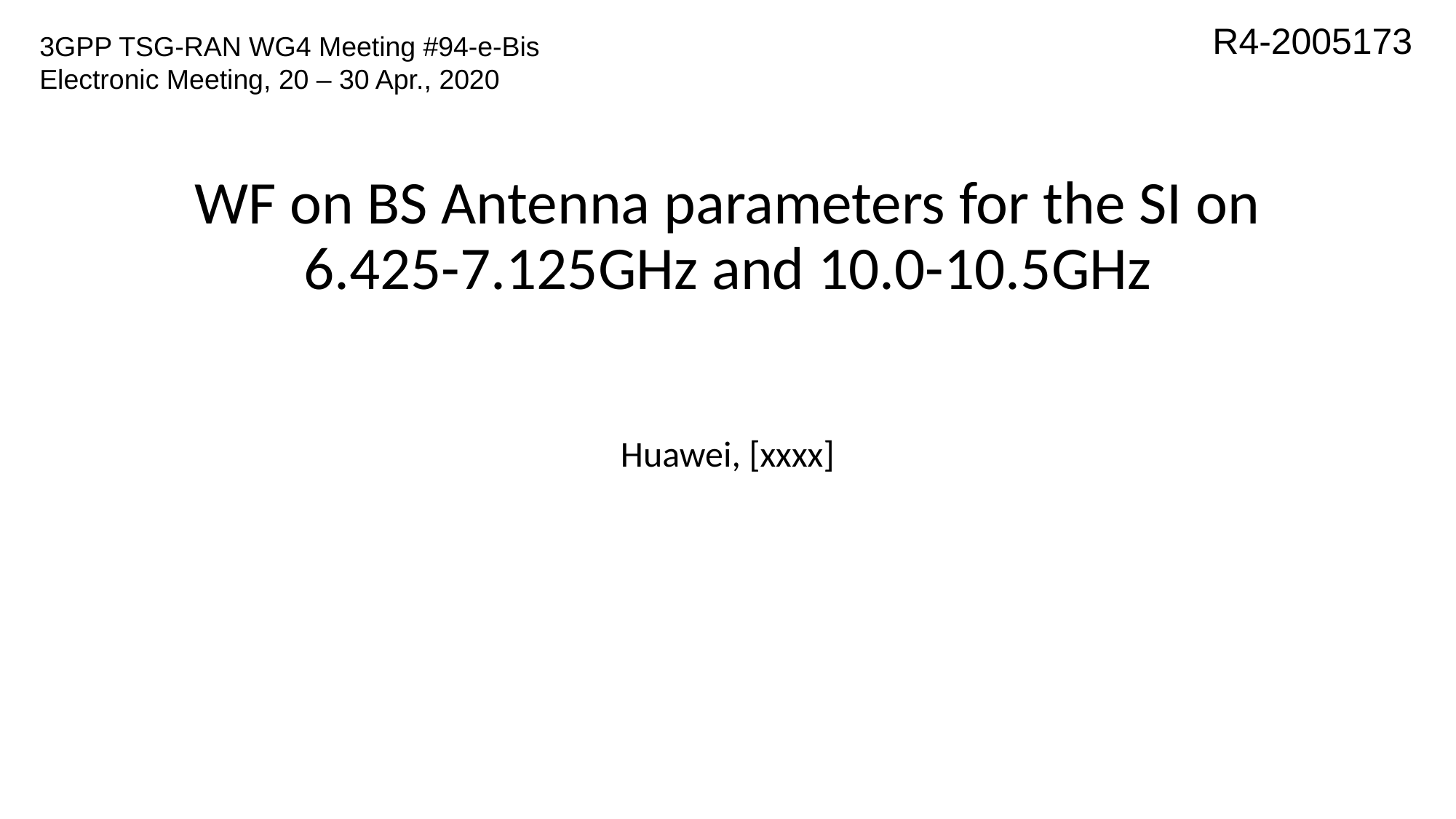

R4-2005173
3GPP TSG-RAN WG4 Meeting #94-e-Bis
Electronic Meeting, 20 – 30 Apr., 2020
# WF on BS Antenna parameters for the SI on 6.425-7.125GHz and 10.0-10.5GHz
Huawei, [xxxx]